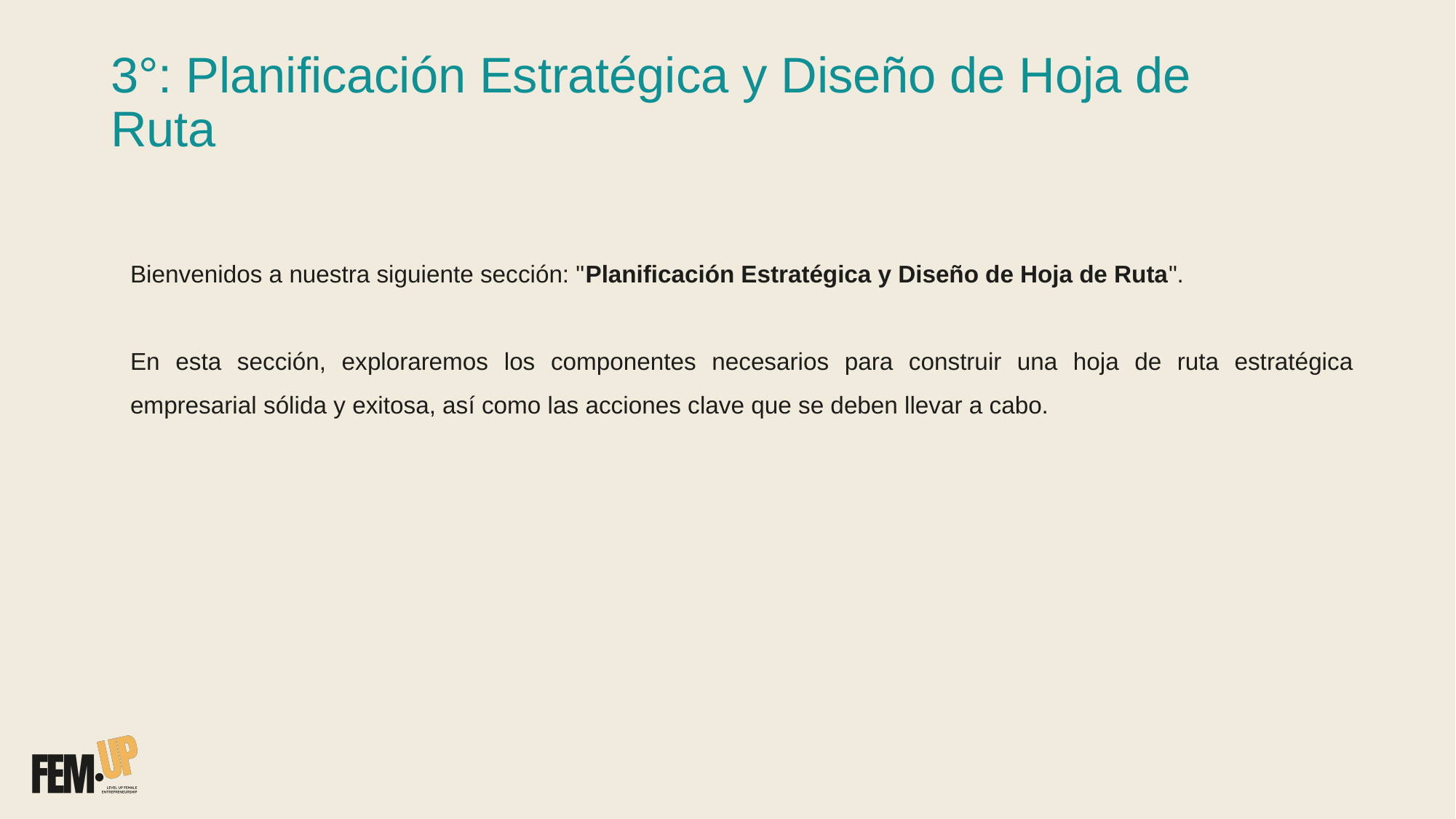

# 3°: Planificación Estratégica y Diseño de Hoja de Ruta
Bienvenidos a nuestra siguiente sección: "Planificación Estratégica y Diseño de Hoja de Ruta".

En esta sección, exploraremos los componentes necesarios para construir una hoja de ruta estratégica empresarial sólida y exitosa, así como las acciones clave que se deben llevar a cabo.